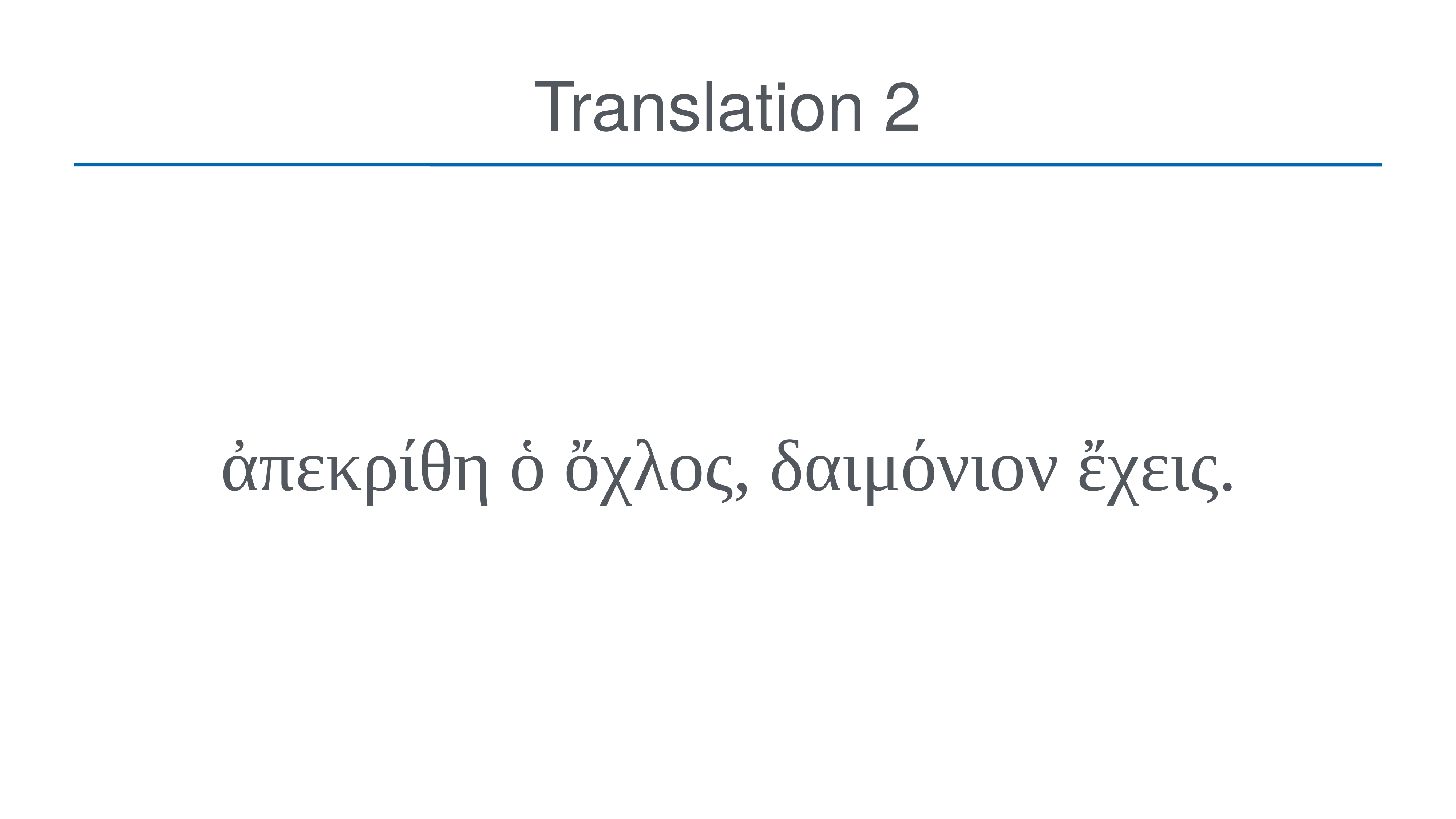

# Translation 2
ἀπεκρίθη ὁ ὄχλος, δαιμόνιον ἔχεις.